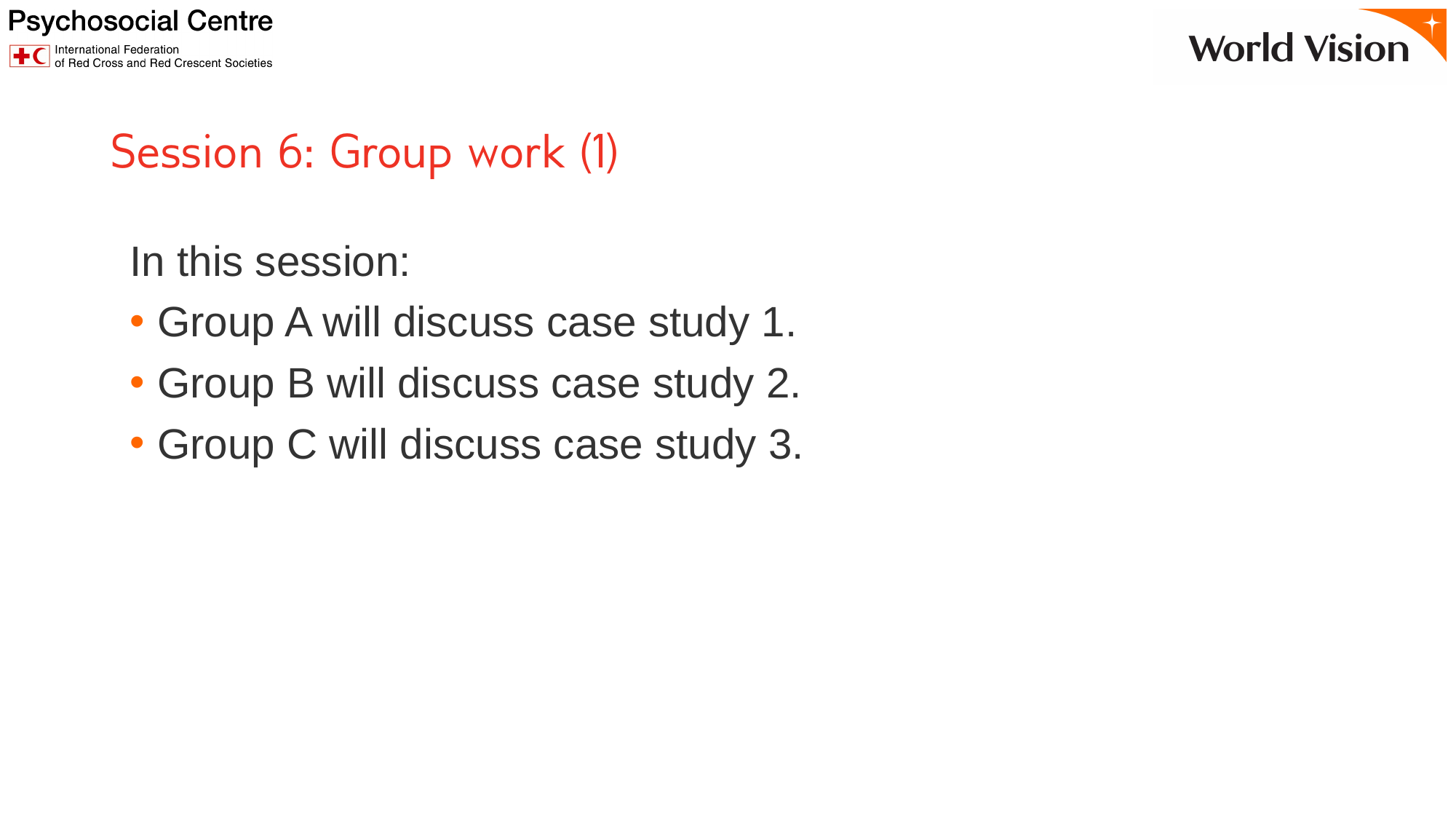

# Session 6: Group work (1)
In this session:
Group A will discuss case study 1.
Group B will discuss case study 2.
Group C will discuss case study 3.